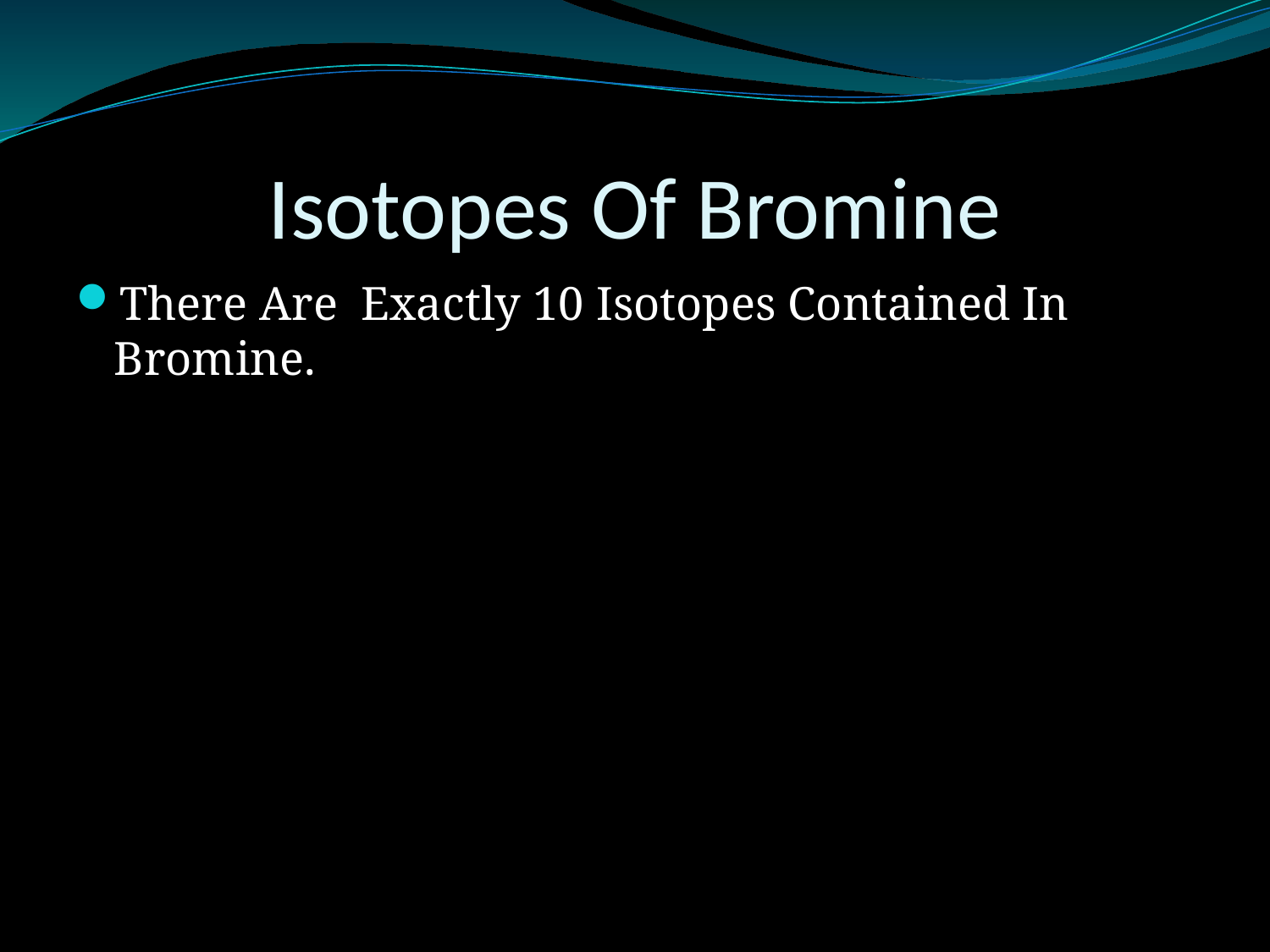

# Isotopes Of Bromine
There Are  Exactly 10 Isotopes Contained In Bromine.